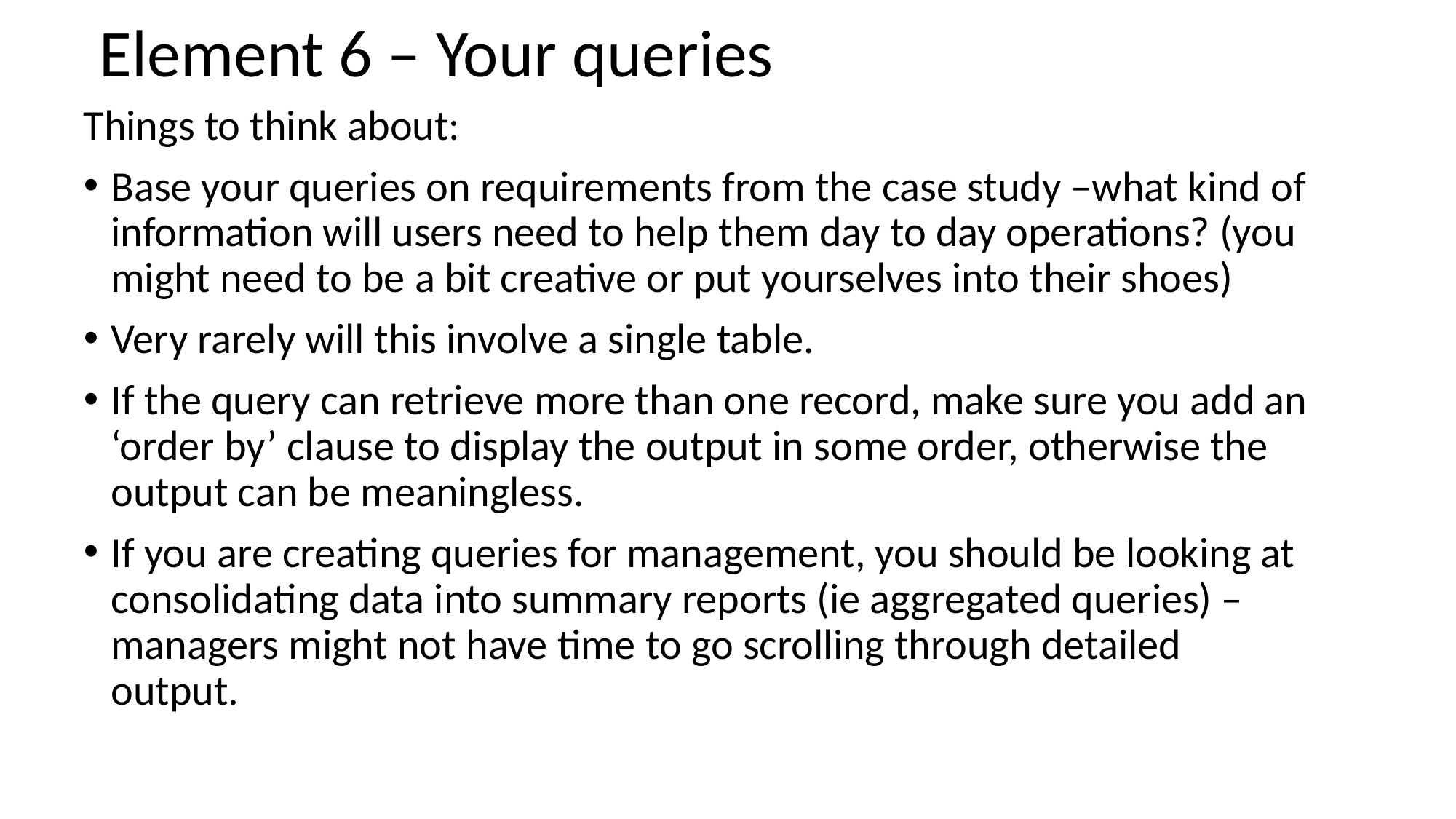

# Element 6 – Your queries
Things to think about:
Base your queries on requirements from the case study –what kind of information will users need to help them day to day operations? (you might need to be a bit creative or put yourselves into their shoes)
Very rarely will this involve a single table.
If the query can retrieve more than one record, make sure you add an ‘order by’ clause to display the output in some order, otherwise the output can be meaningless.
If you are creating queries for management, you should be looking at consolidating data into summary reports (ie aggregated queries) – managers might not have time to go scrolling through detailed output.